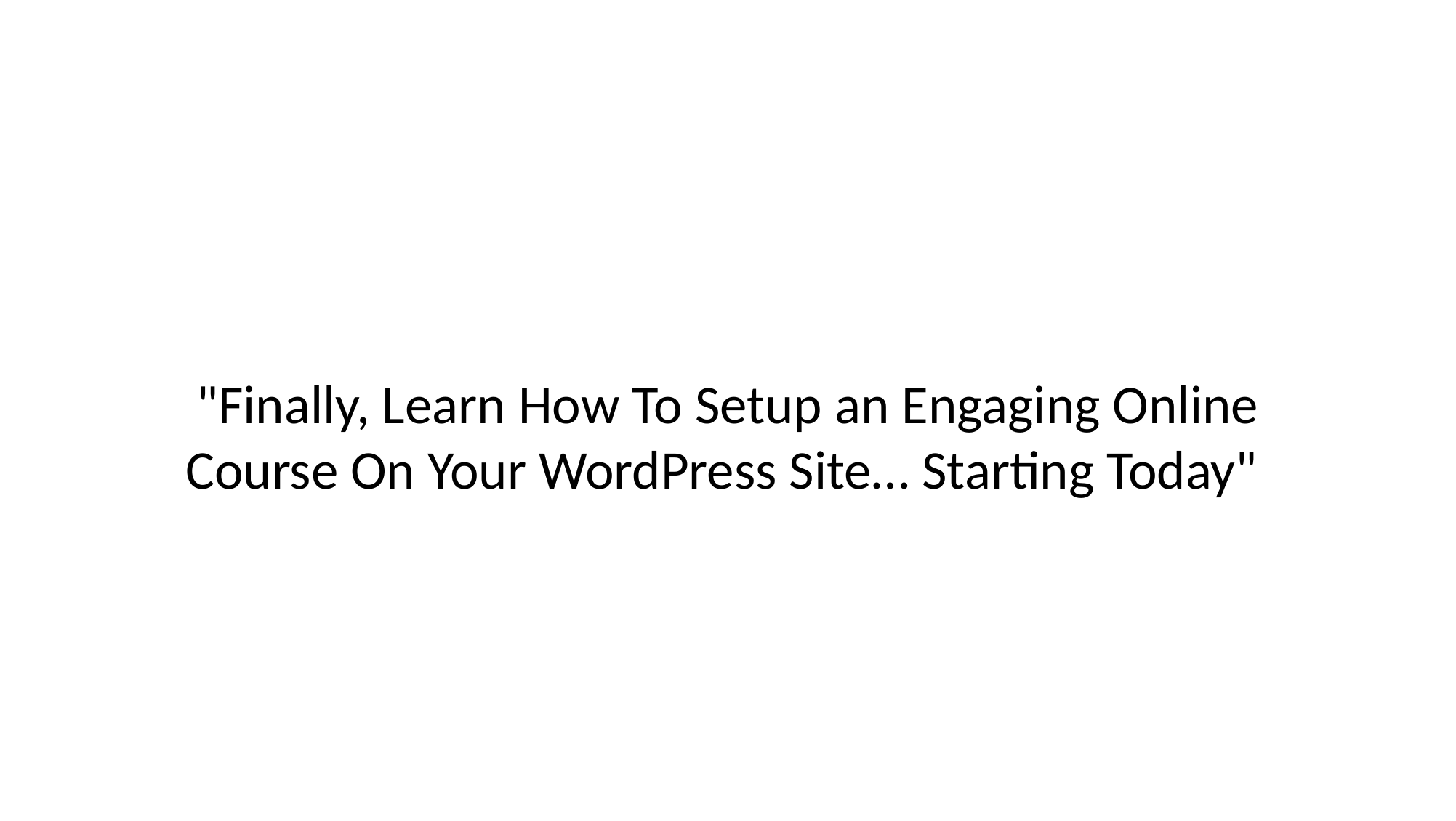

# "Finally, Learn How To Setup an Engaging Online Course On Your WordPress Site… Starting Today"